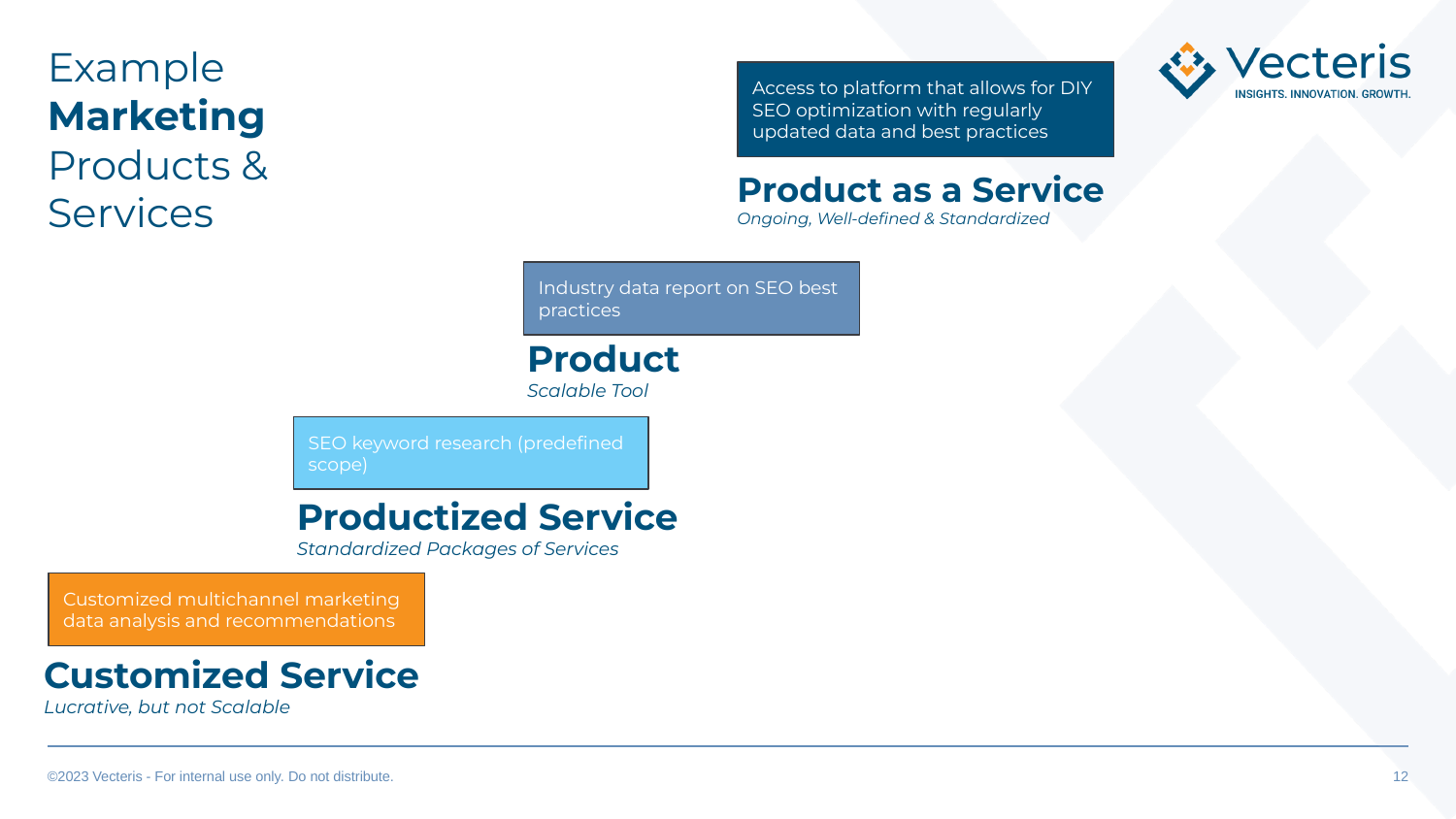

Example Marketing Products & Services
Access to platform that allows for DIY SEO optimization with regularly updated data and best practices
Product as a Service
Ongoing, Well-defined & Standardized
Industry data report on SEO best practices
Product
Scalable Tool
SEO keyword research (predefined scope)
Productized Service
Standardized Packages of Services
Customized multichannel marketing data analysis and recommendations
Customized Service
Lucrative, but not Scalable